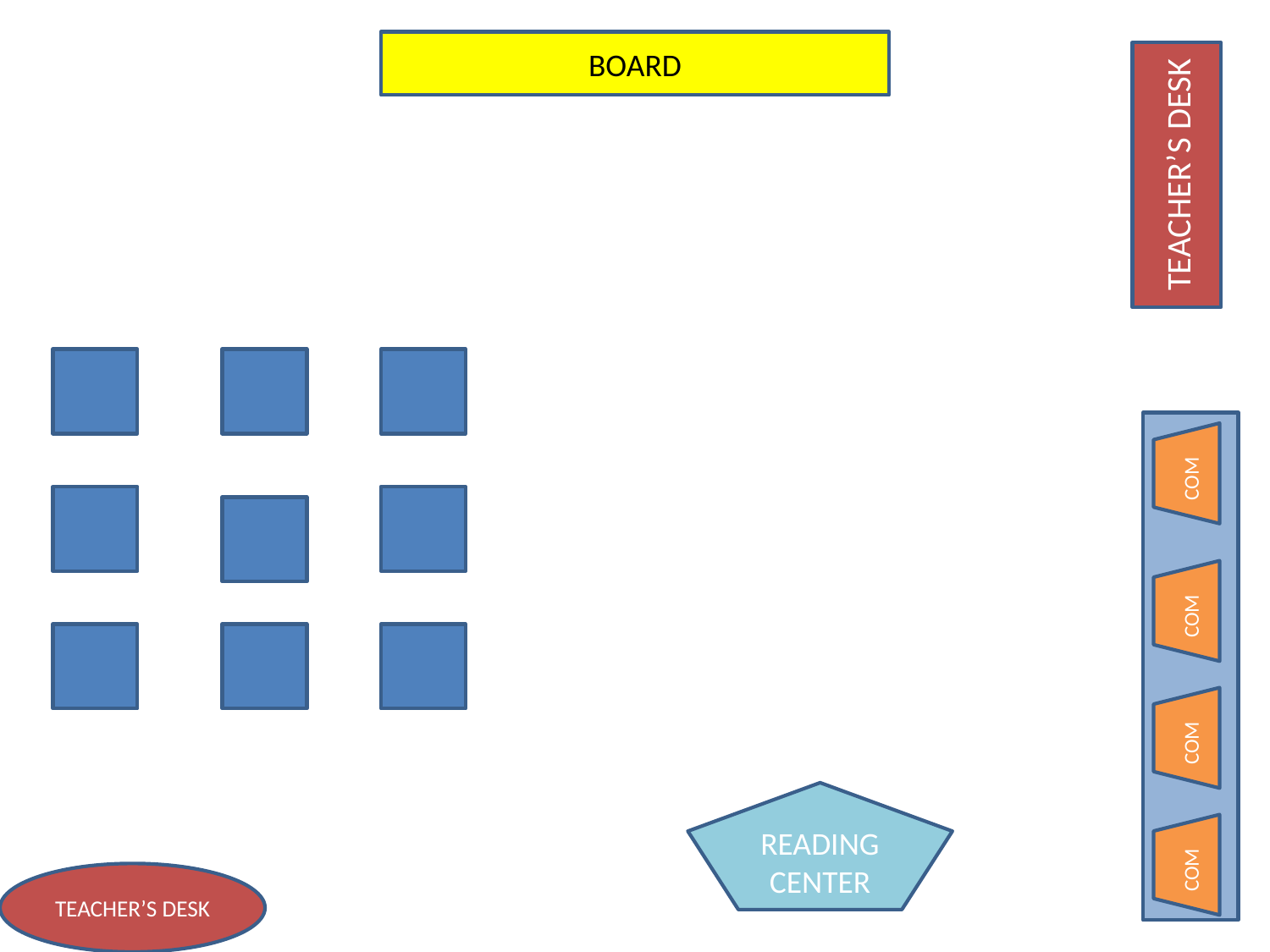

BOARD
TEACHER’S DESK

COM

COM

COM
READING CENTER
COM
TEACHER’S DESK